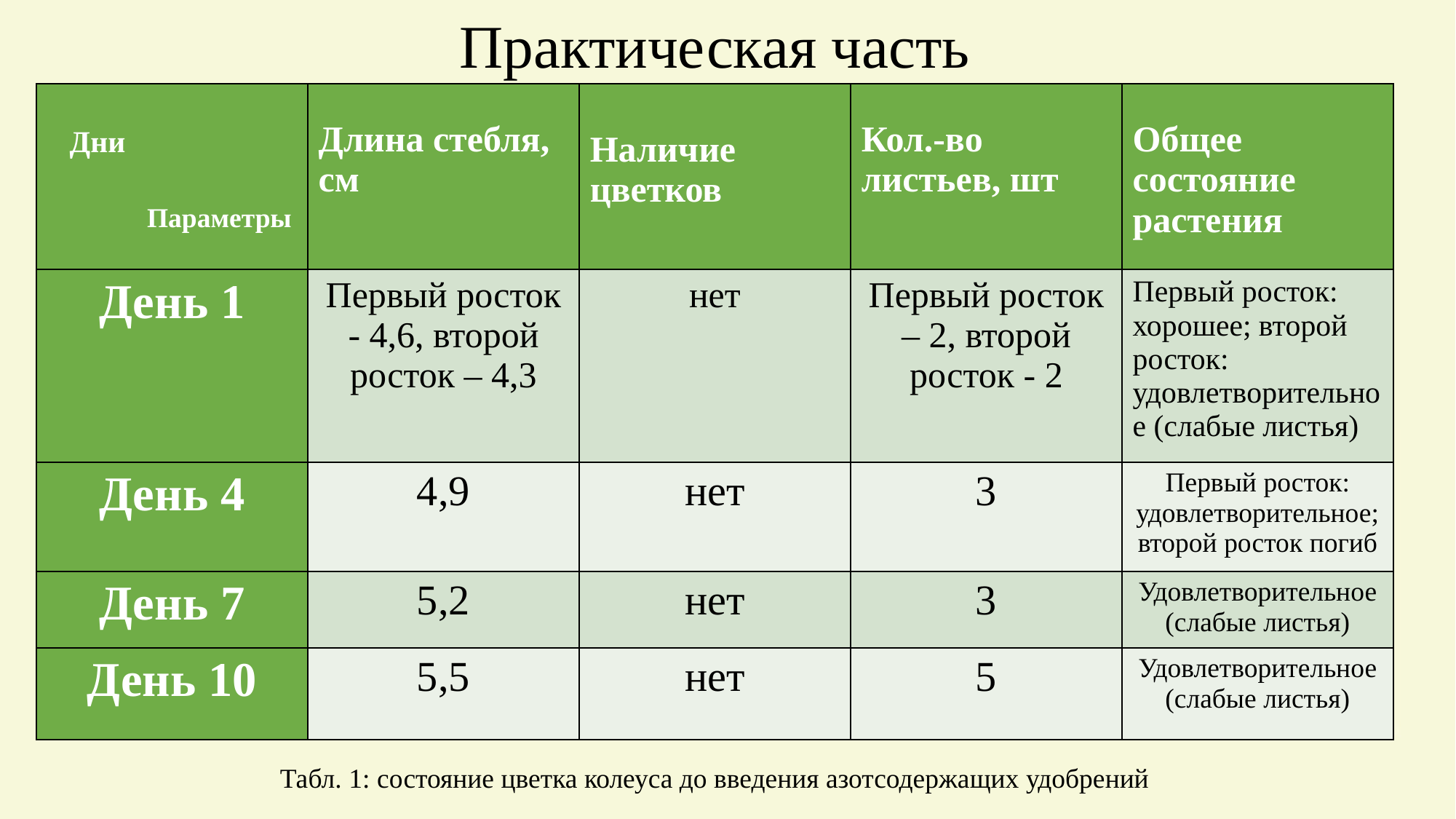

Практическая часть
|  | Длина стебля, см | Наличие цветков | Кол.-во листьев, шт | Общее состояние растения |
| --- | --- | --- | --- | --- |
| День 1 | Первый росток - 4,6, второй росток – 4,3 | нет | Первый росток – 2, второй росток - 2 | Первый росток: хорошее; второй росток: удовлетворительное (слабые листья) |
| День 4 | 4,9 | нет | 3 | Первый росток: удовлетворительное; второй росток погиб |
| День 7 | 5,2 | нет | 3 | Удовлетворительное (слабые листья) |
| День 10 | 5,5 | нет | 5 | Удовлетворительное (слабые листья) |
Дни
Параметры
Табл. 1: состояние цветка колеуса до введения азотсодержащих удобрений